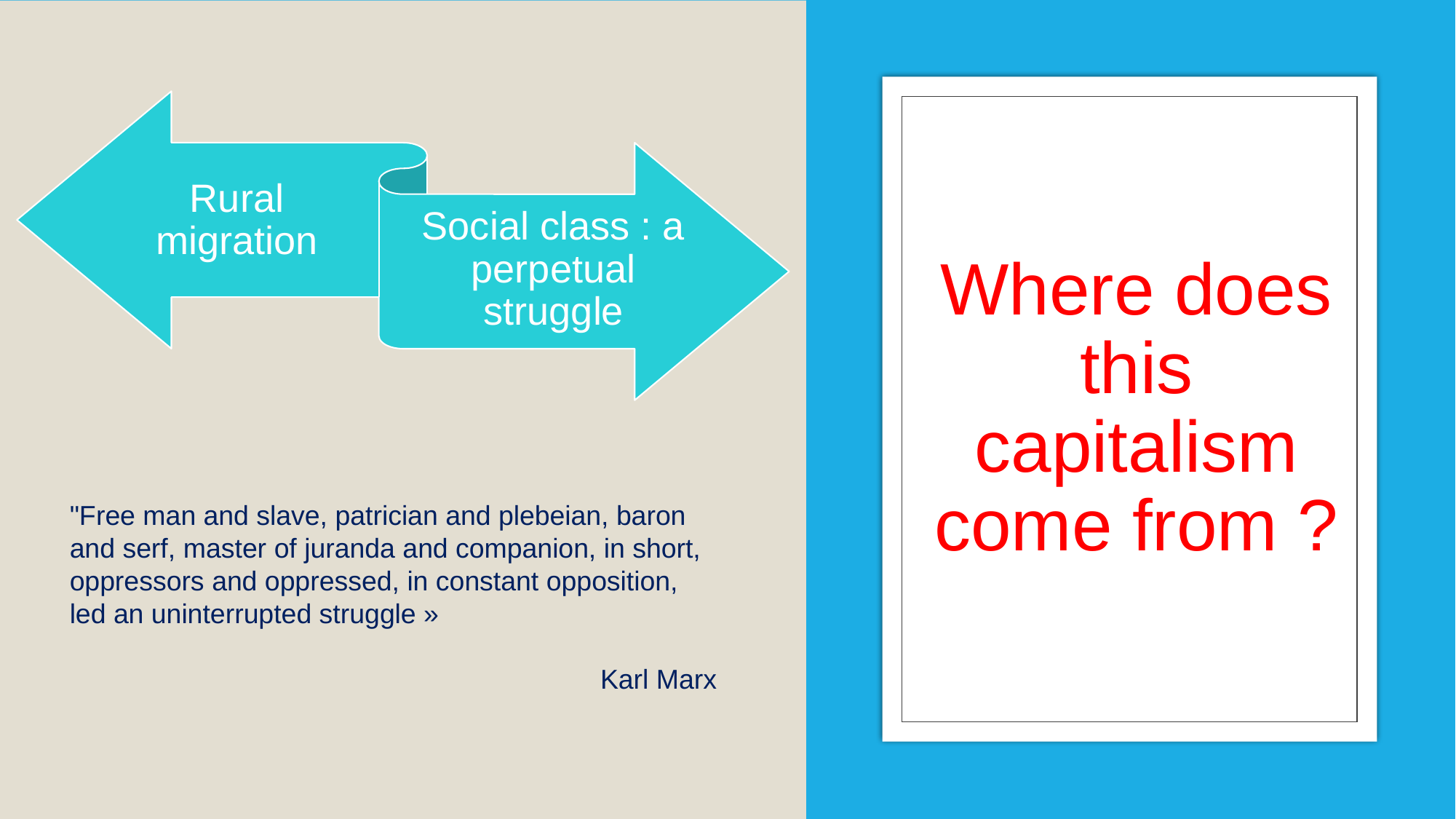

Rural migration
Social class : a perpetual struggle

# Where does this capitalism come from ?
"Free man and slave, patrician and plebeian, baron and serf, master of juranda and companion, in short, oppressors and oppressed, in constant opposition, led an uninterrupted struggle »

Karl Marx